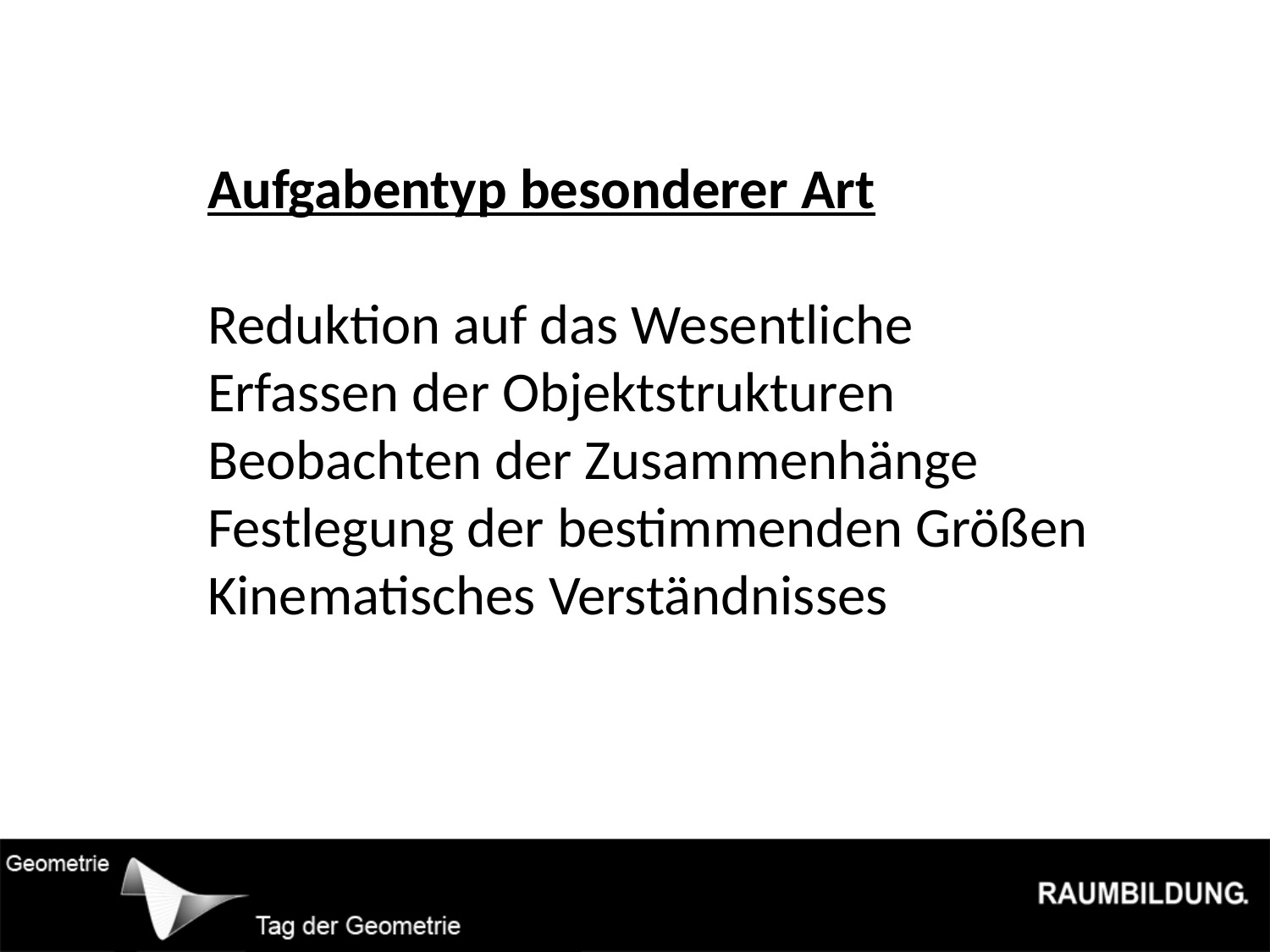

Aufgabentyp besonderer Art
Reduktion auf das Wesentliche
Erfassen der Objektstrukturen
Beobachten der Zusammenhänge
Festlegung der bestimmenden Größen
Kinematisches Verständnisses